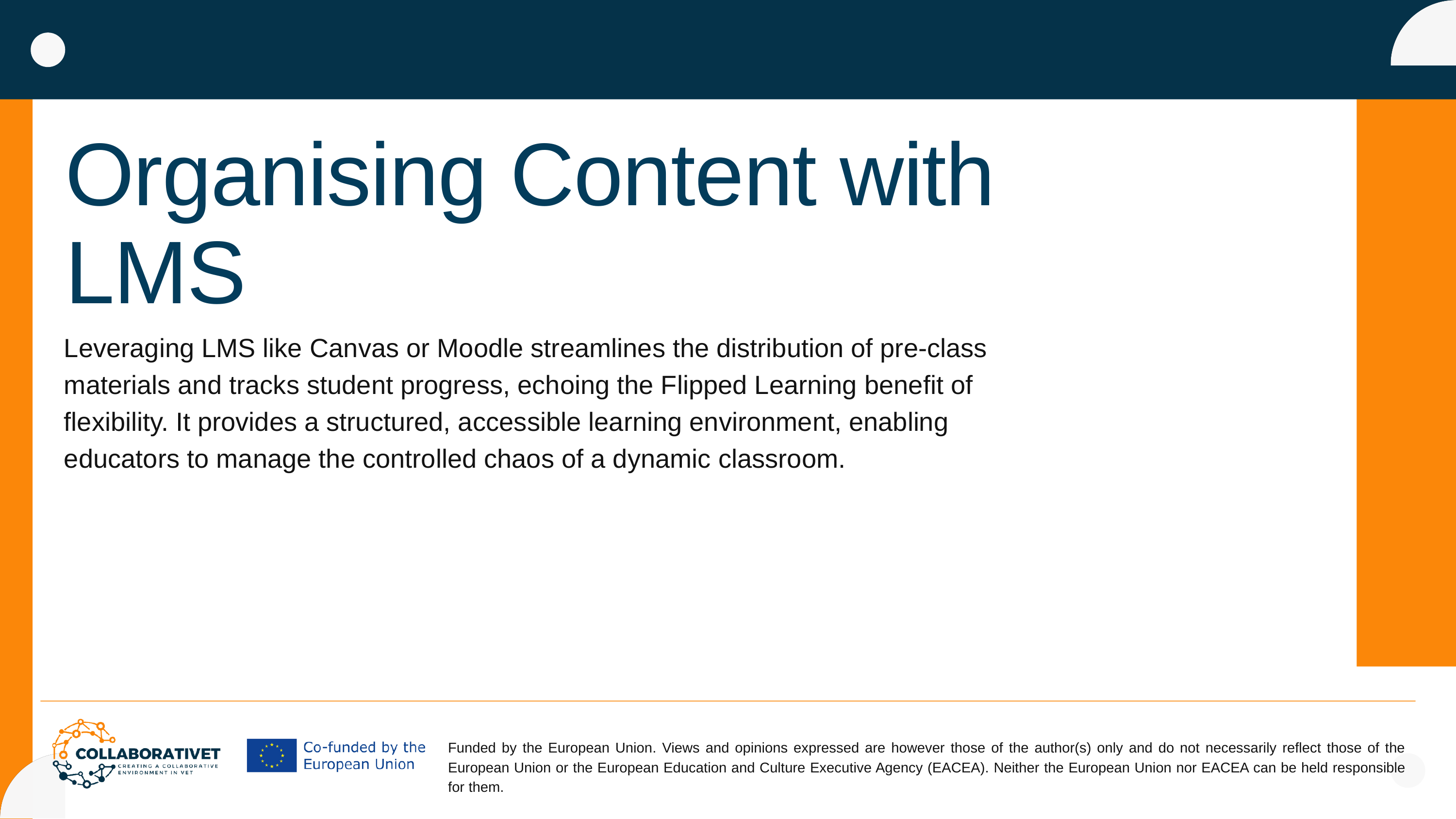

Organising Content with LMS
Leveraging LMS like Canvas or Moodle streamlines the distribution of pre-class materials and tracks student progress, echoing the Flipped Learning benefit of flexibility. It provides a structured, accessible learning environment, enabling educators to manage the controlled chaos of a dynamic classroom.

Funded by the European Union. Views and opinions expressed are however those of the author(s) only and do not necessarily reflect those of the European Union or the European Education and Culture Executive Agency (EACEA). Neither the European Union nor EACEA can be held responsible for them.